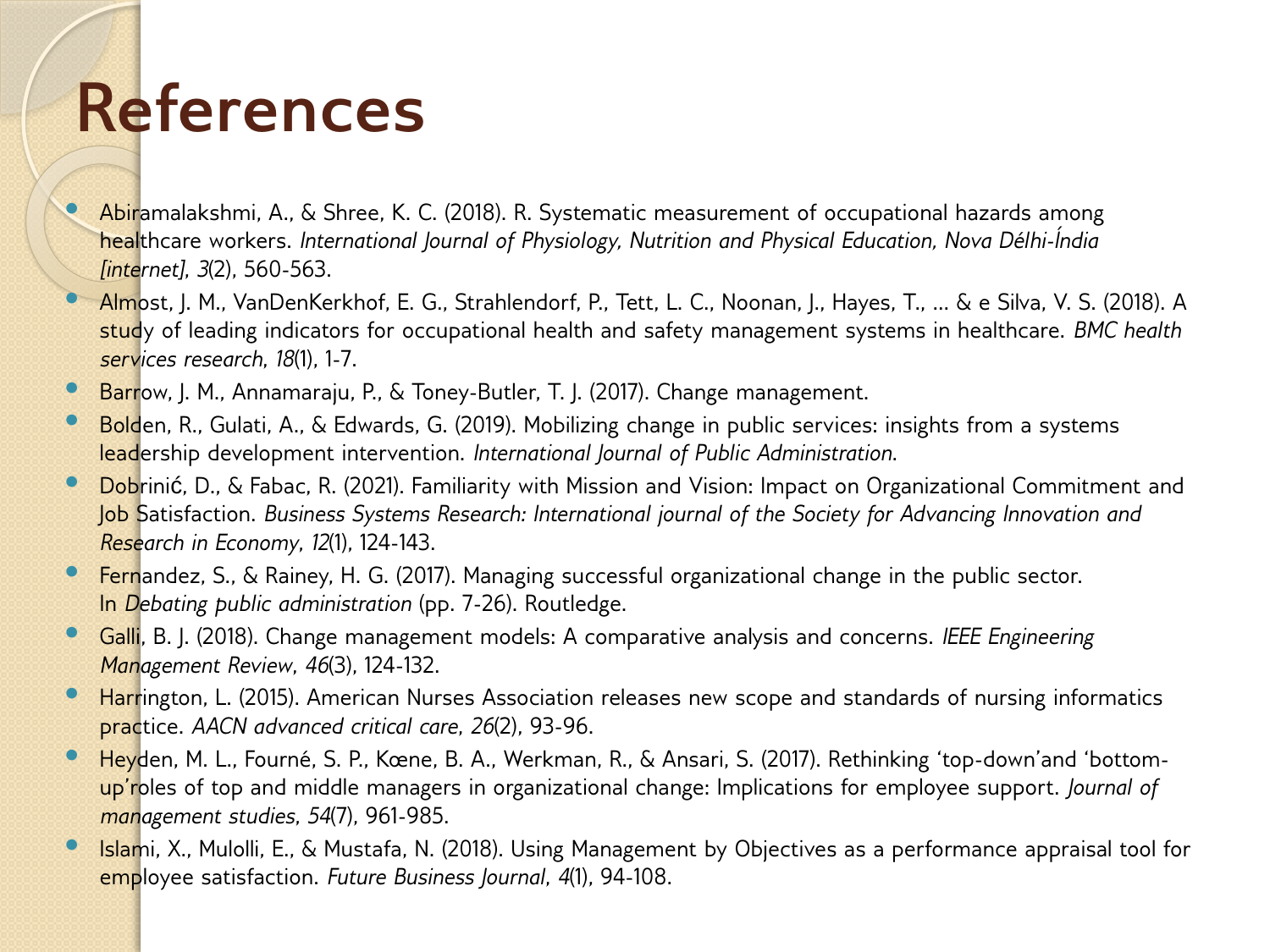

# References
Abiramalakshmi, A., & Shree, K. C. (2018). R. Systematic measurement of occupational hazards among healthcare workers. International Journal of Physiology, Nutrition and Physical Education, Nova Délhi-Índia [internet], 3(2), 560-563.
Almost, J. M., VanDenKerkhof, E. G., Strahlendorf, P., Tett, L. C., Noonan, J., Hayes, T., ... & e Silva, V. S. (2018). A study of leading indicators for occupational health and safety management systems in healthcare. BMC health services research, 18(1), 1-7.
Barrow, J. M., Annamaraju, P., & Toney-Butler, T. J. (2017). Change management.
Bolden, R., Gulati, A., & Edwards, G. (2019). Mobilizing change in public services: insights from a systems leadership development intervention. International Journal of Public Administration.
Dobrinić, D., & Fabac, R. (2021). Familiarity with Mission and Vision: Impact on Organizational Commitment and Job Satisfaction. Business Systems Research: International journal of the Society for Advancing Innovation and Research in Economy, 12(1), 124-143.
Fernandez, S., & Rainey, H. G. (2017). Managing successful organizational change in the public sector. In Debating public administration (pp. 7-26). Routledge.
Galli, B. J. (2018). Change management models: A comparative analysis and concerns. IEEE Engineering Management Review, 46(3), 124-132.
Harrington, L. (2015). American Nurses Association releases new scope and standards of nursing informatics practice. AACN advanced critical care, 26(2), 93-96.
Heyden, M. L., Fourné, S. P., Koene, B. A., Werkman, R., & Ansari, S. (2017). Rethinking ‘top‐down’and ‘bottom‐up’roles of top and middle managers in organizational change: Implications for employee support. Journal of management studies, 54(7), 961-985.
Islami, X., Mulolli, E., & Mustafa, N. (2018). Using Management by Objectives as a performance appraisal tool for employee satisfaction. Future Business Journal, 4(1), 94-108.